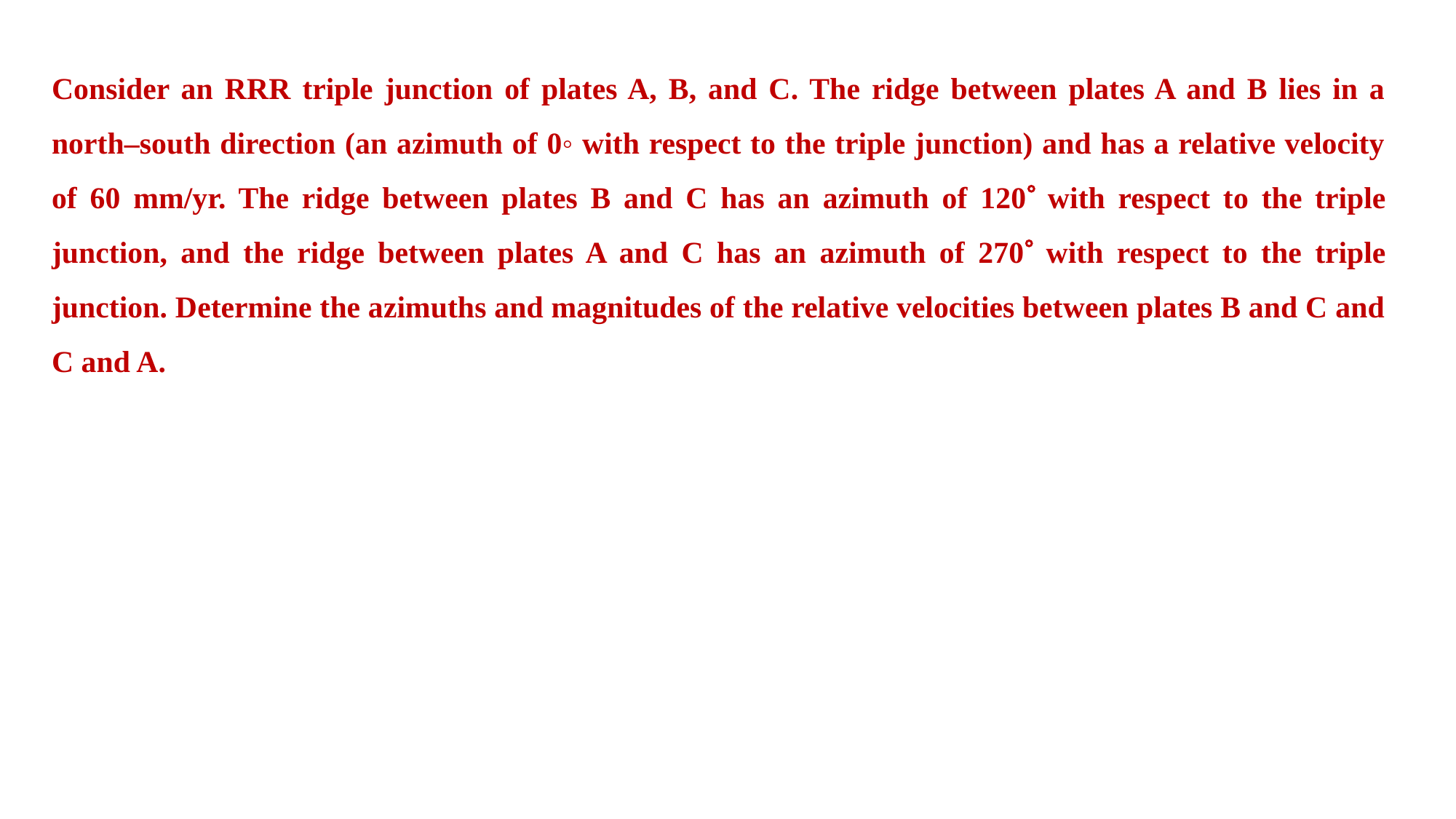

Consider an RRR triple junction of plates A, B, and C. The ridge between plates A and B lies in a north–south direction (an azimuth of 0◦ with respect to the triple junction) and has a relative velocity of 60 mm/yr. The ridge between plates B and C has an azimuth of 120° with respect to the triple junction, and the ridge between plates A and C has an azimuth of 270° with respect to the triple junction. Determine the azimuths and magnitudes of the relative velocities between plates B and C and C and A.